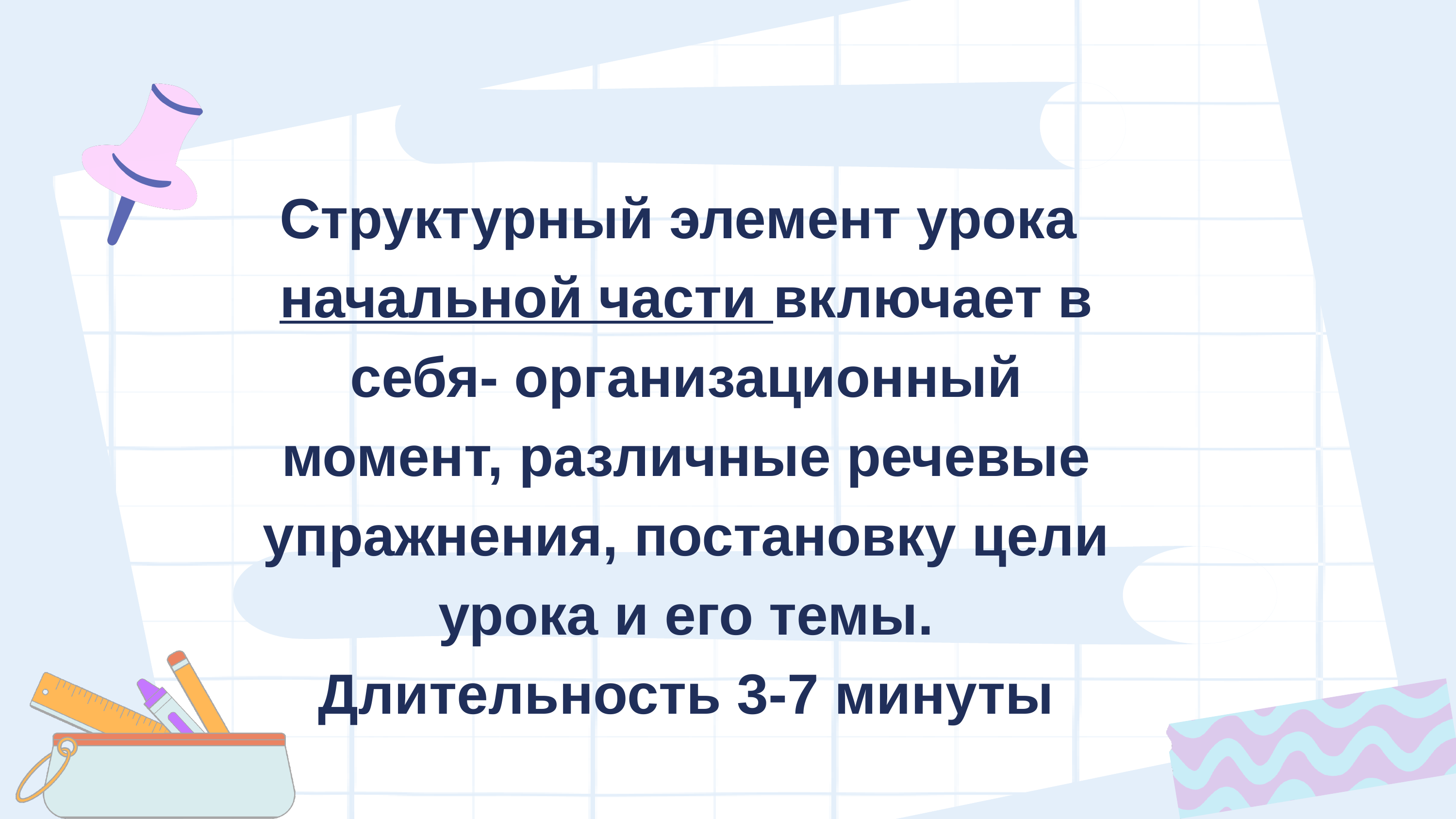

Структурный элемент урока  начальной части включает в себя- организационный момент, различные речевые упражнения, постановку цели урока и его темы. Длительность 3-7 минуты